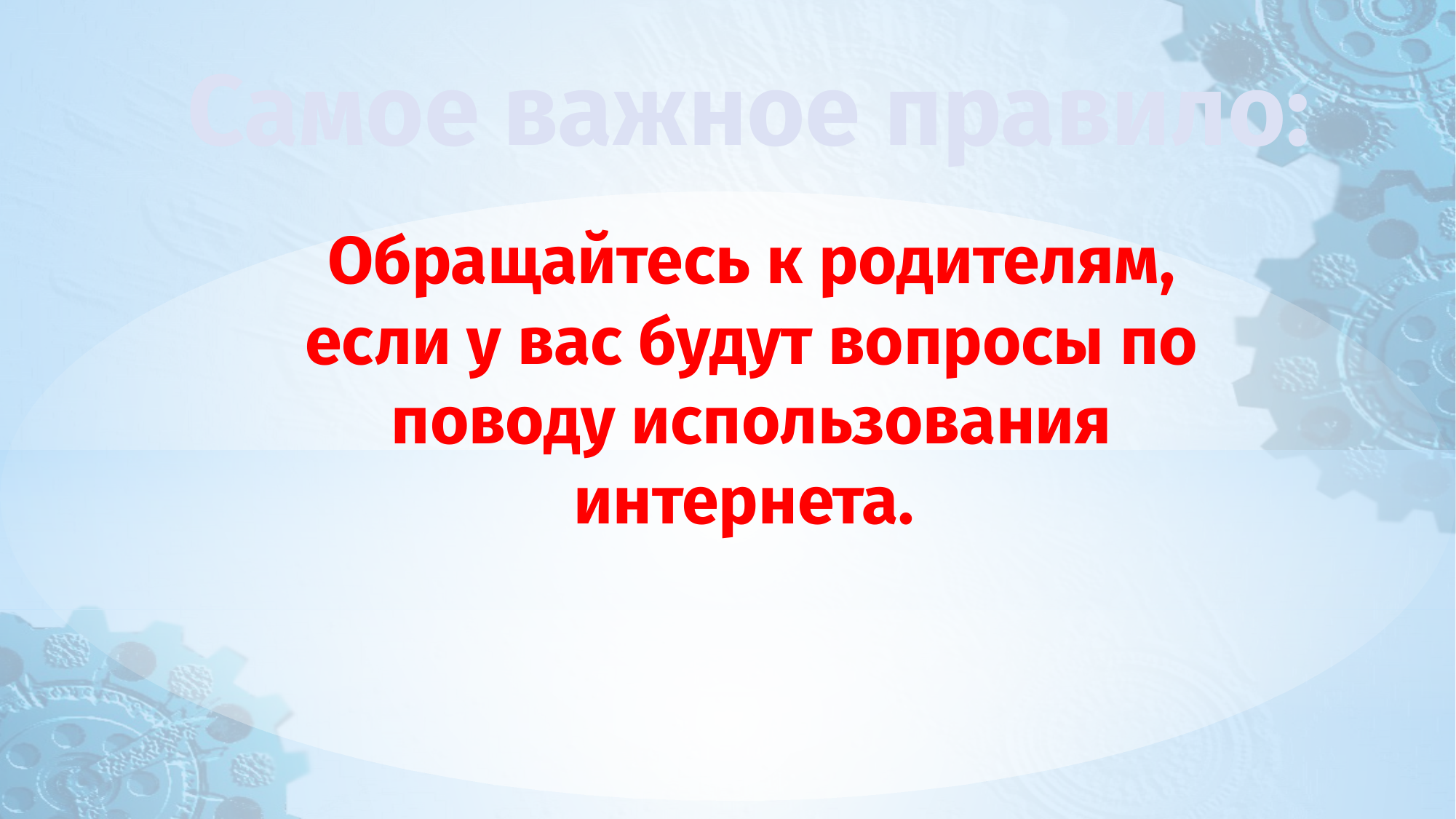

# Самое важное правило:
Обращайтесь к родителям, если у вас будут вопросы по поводу использования интернета.